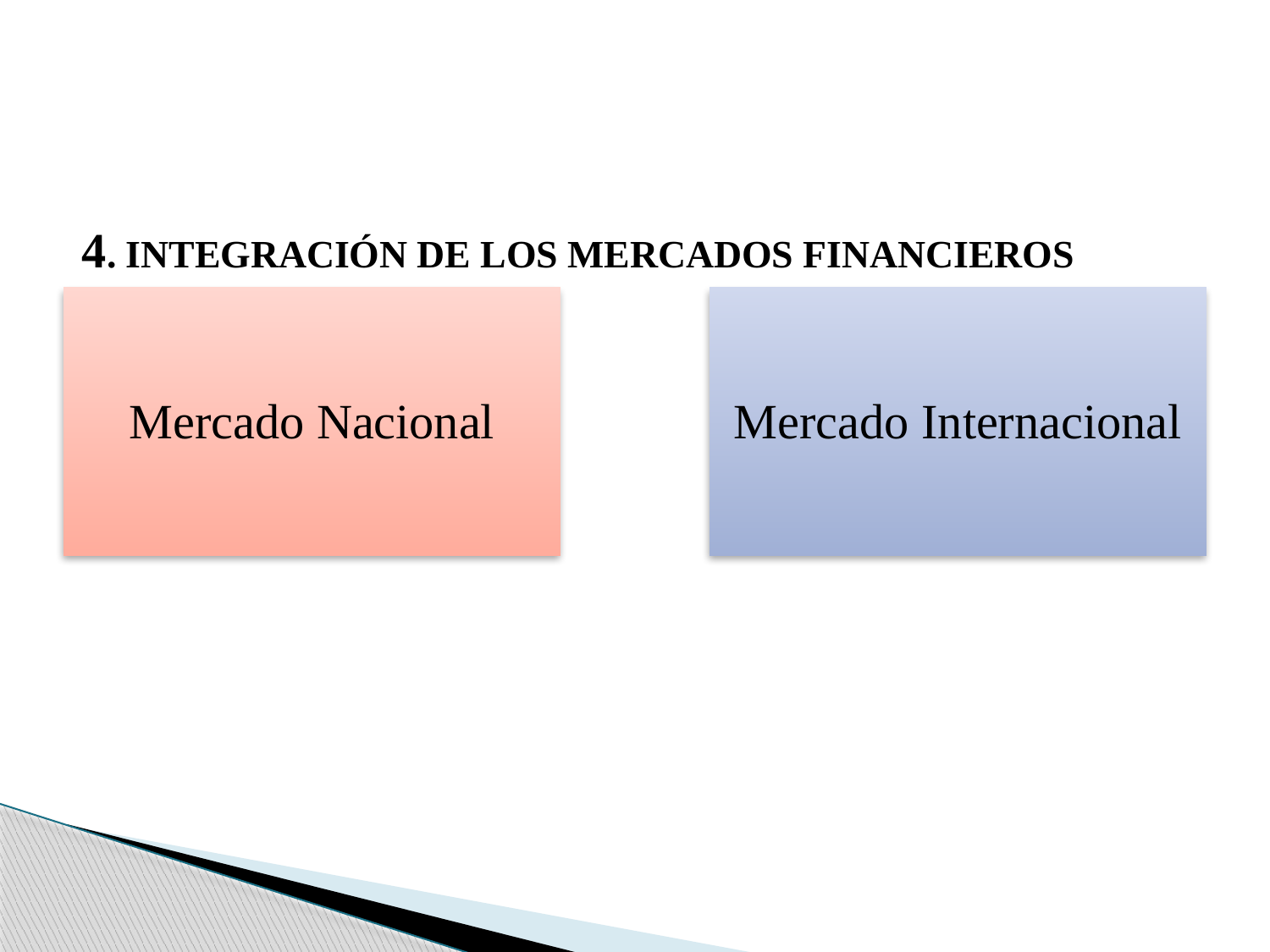

# 4. INTEGRACIÓN DE LOS MERCADOS FINANCIEROS
Mercado Nacional
Mercado Internacional